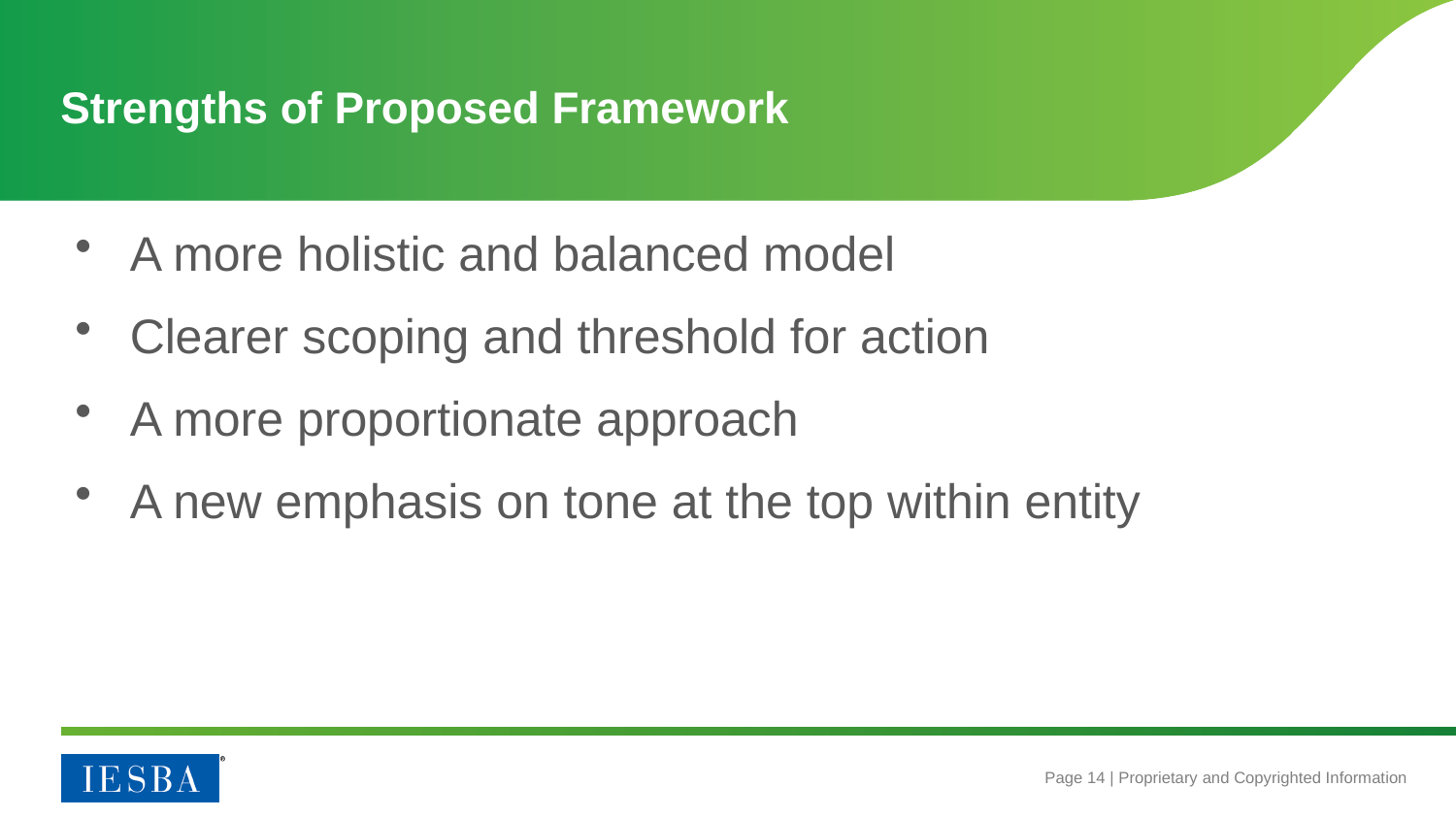

# Strengths of Proposed Framework
A more holistic and balanced model
Clearer scoping and threshold for action
A more proportionate approach
A new emphasis on tone at the top within entity